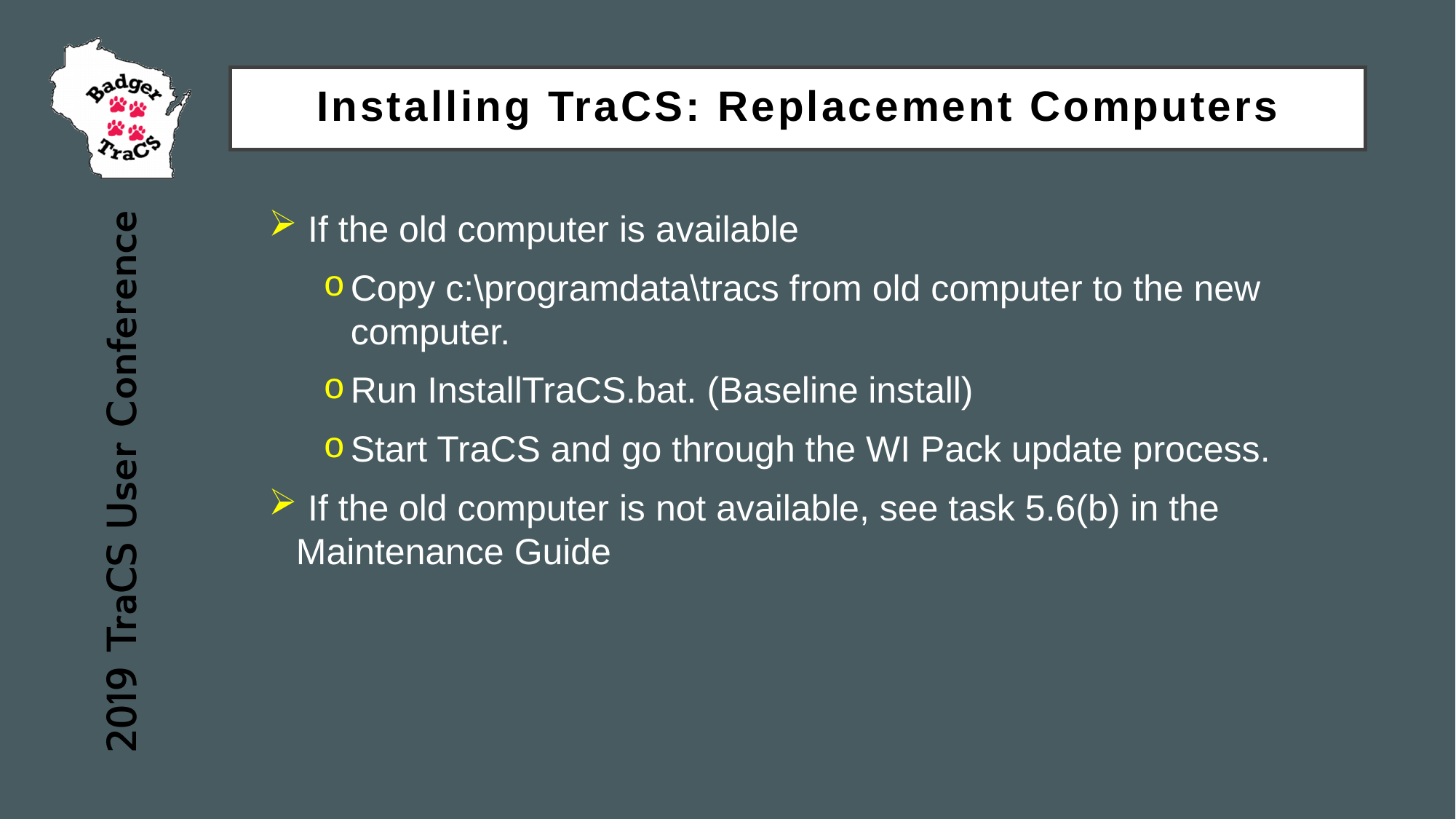

Installing TraCS: Replacement Computers
 If the old computer is available
Copy c:\programdata\tracs from old computer to the new computer.
Run InstallTraCS.bat. (Baseline install)
Start TraCS and go through the WI Pack update process.
 If the old computer is not available, see task 5.6(b) in the Maintenance Guide